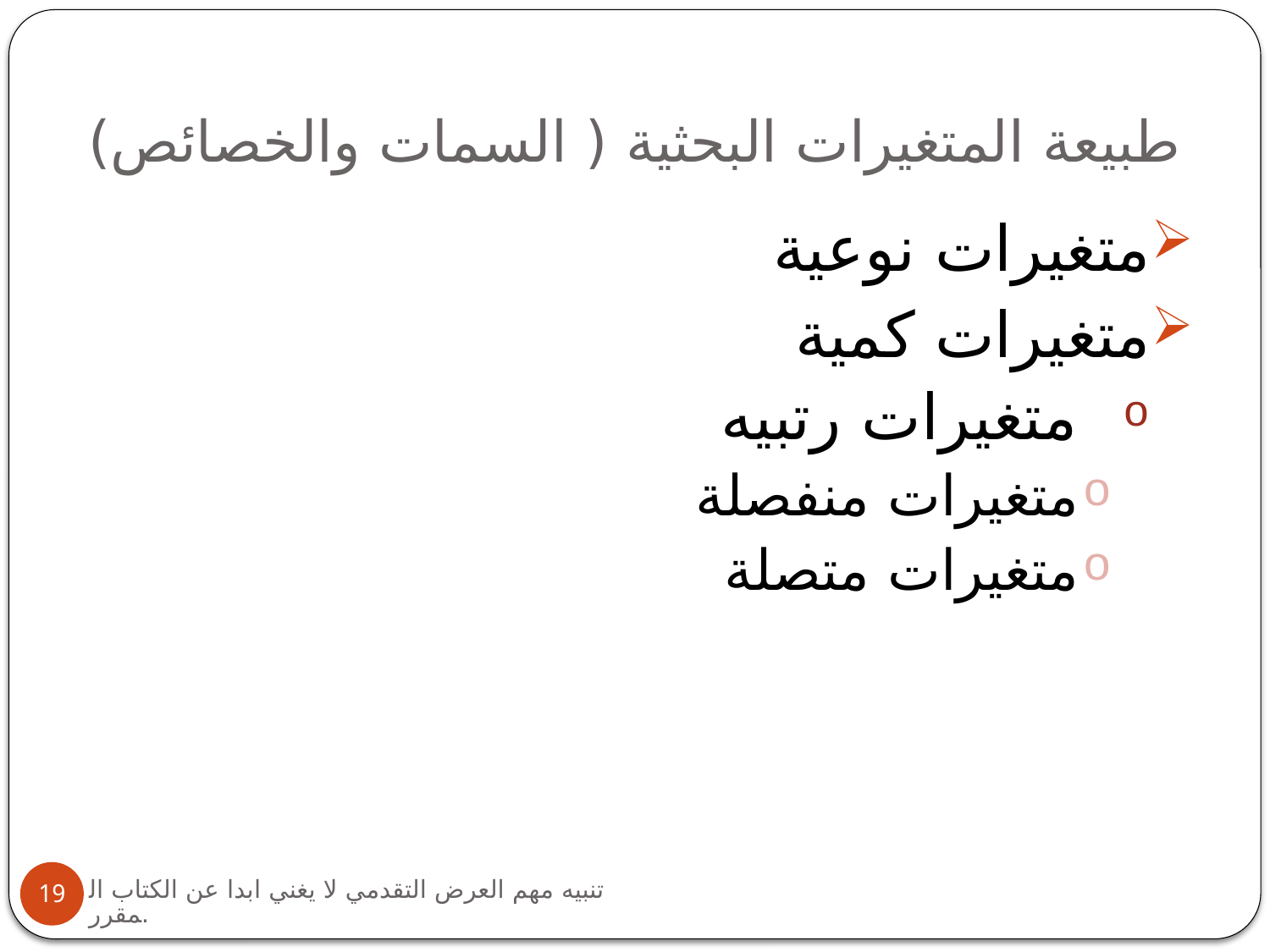

# طبيعة المتغيرات البحثية ( السمات والخصائص)
متغيرات نوعية
متغيرات كمية
  متغيرات رتبيه
متغيرات منفصلة
متغيرات متصلة
تنبيه مهم العرض التقدمي لا يغني ابدا عن الكتاب المقرر.
19